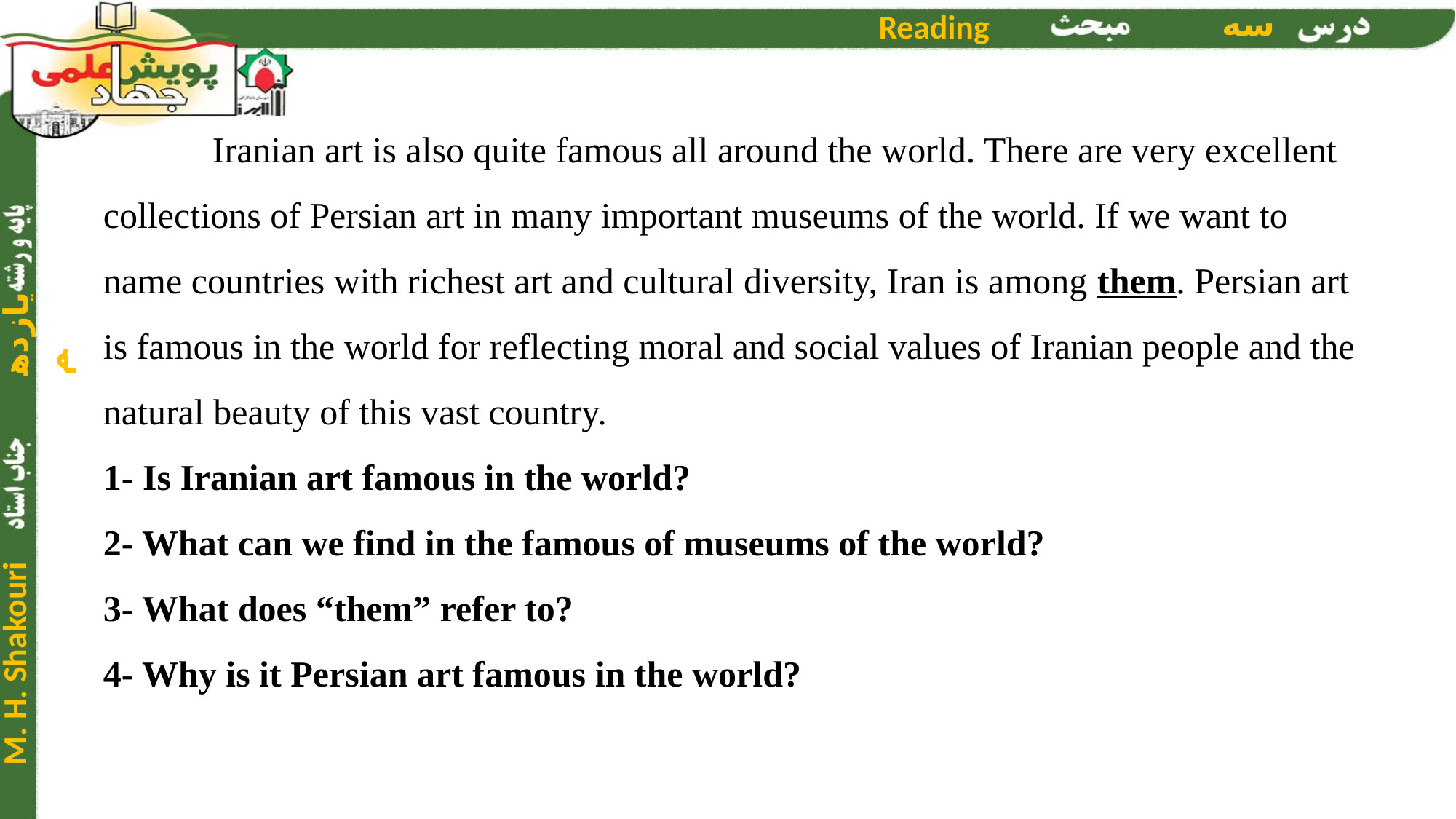

Iranian art is also quite famous all around the world. There are very excellent collections of Persian art in many important museums of the world. If we want to name countries with richest art and cultural diversity, Iran is among them. Persian art is famous in the world for reflecting moral and social values of Iranian people and the natural beauty of this vast country.
1- Is Iranian art famous in the world?
2- What can we find in the famous of museums of the world?
3- What does “them” refer to?
4- Why is it Persian art famous in the world?